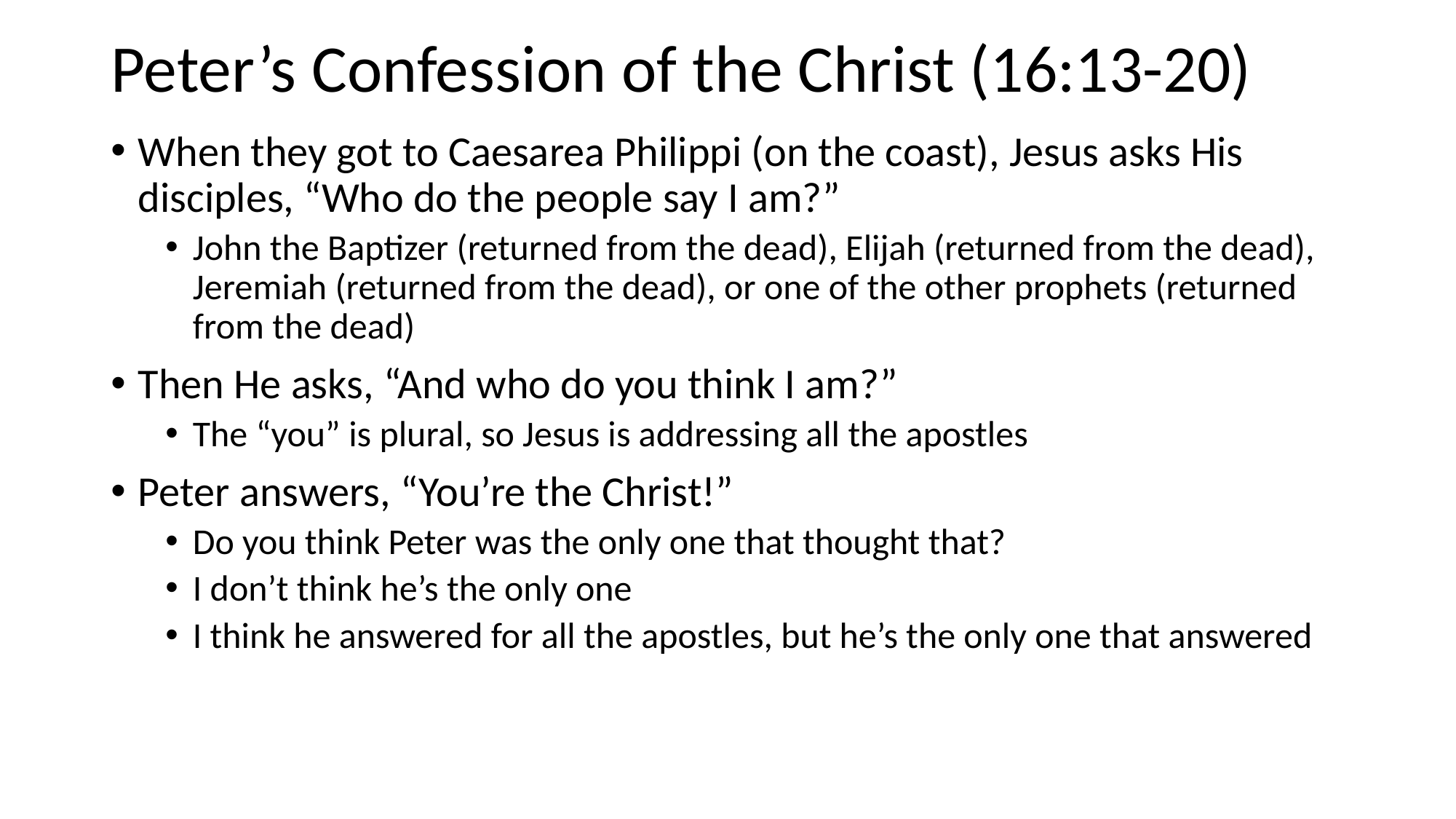

# Peter’s Confession of the Christ (16:13-20)
When they got to Caesarea Philippi (on the coast), Jesus asks His disciples, “Who do the people say I am?”
John the Baptizer (returned from the dead), Elijah (returned from the dead), Jeremiah (returned from the dead), or one of the other prophets (returned from the dead)
Then He asks, “And who do you think I am?”
The “you” is plural, so Jesus is addressing all the apostles
Peter answers, “You’re the Christ!”
Do you think Peter was the only one that thought that?
I don’t think he’s the only one
I think he answered for all the apostles, but he’s the only one that answered